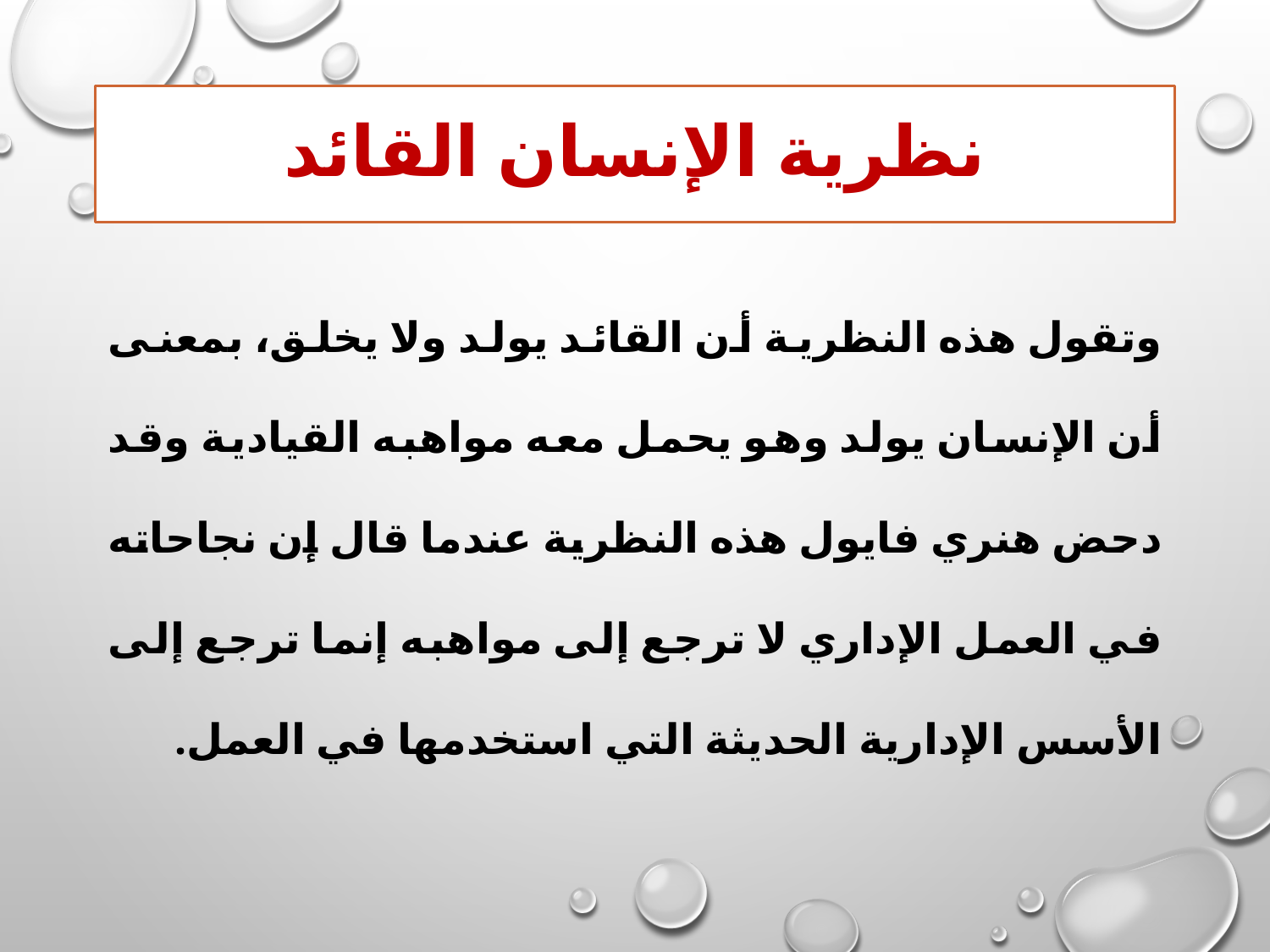

# نظرية الإنسان القائد
وتقول هذه النظرية أن القائد يولد ولا يخلق، بمعنى أن الإنسان يولد وهو يحمل معه مواهبه القيادية وقد دحض هنري فايول هذه النظرية عندما قال إن نجاحاته في العمل الإداري لا ترجع إلى مواهبه إنما ترجع إلى الأسس الإدارية الحديثة التي استخدمها في العمل.